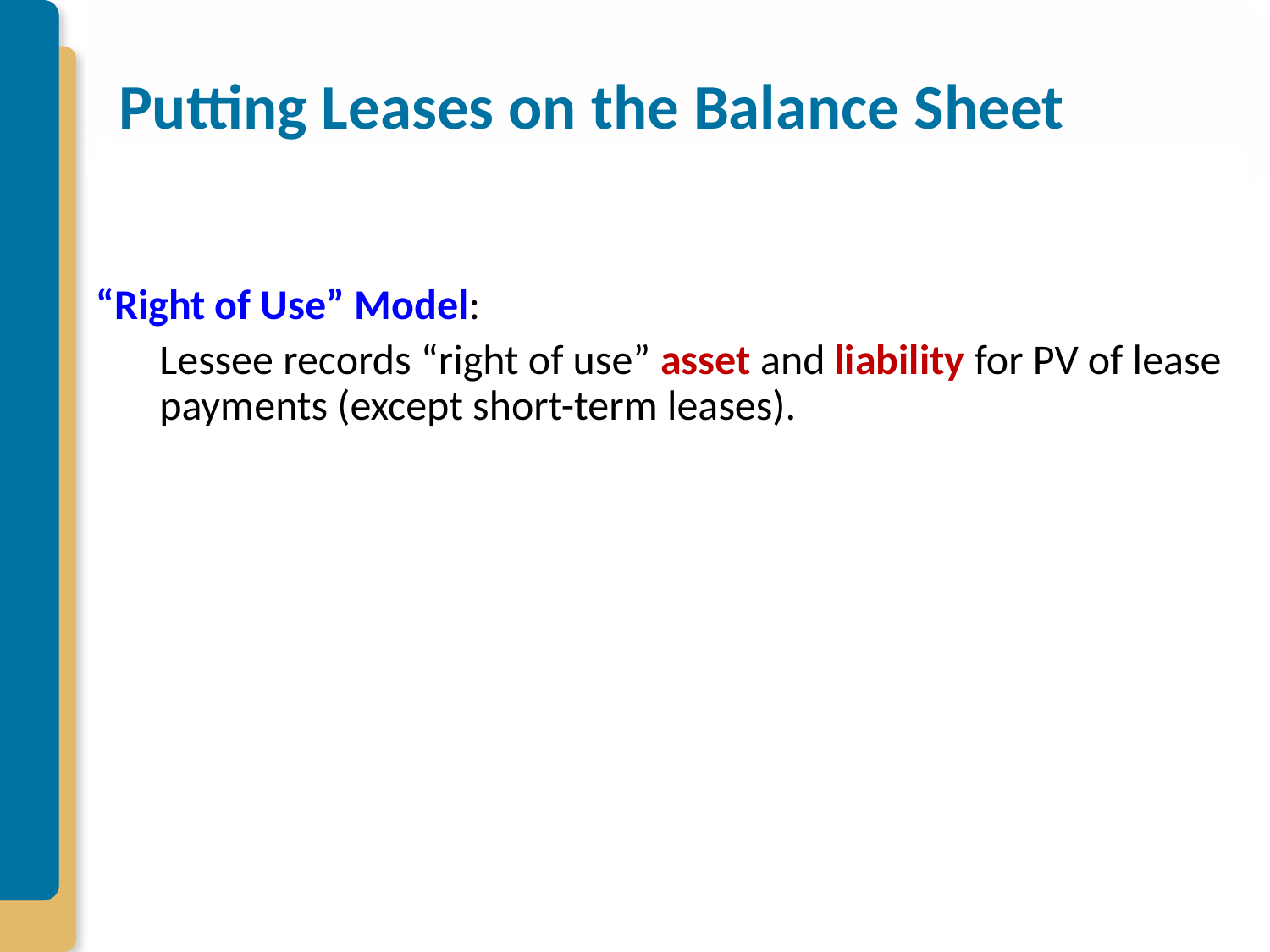

# Putting Leases on the Balance Sheet

“Right of Use” Model:
Lessee records “right of use” asset and liability for PV of lease payments (except short-term leases).